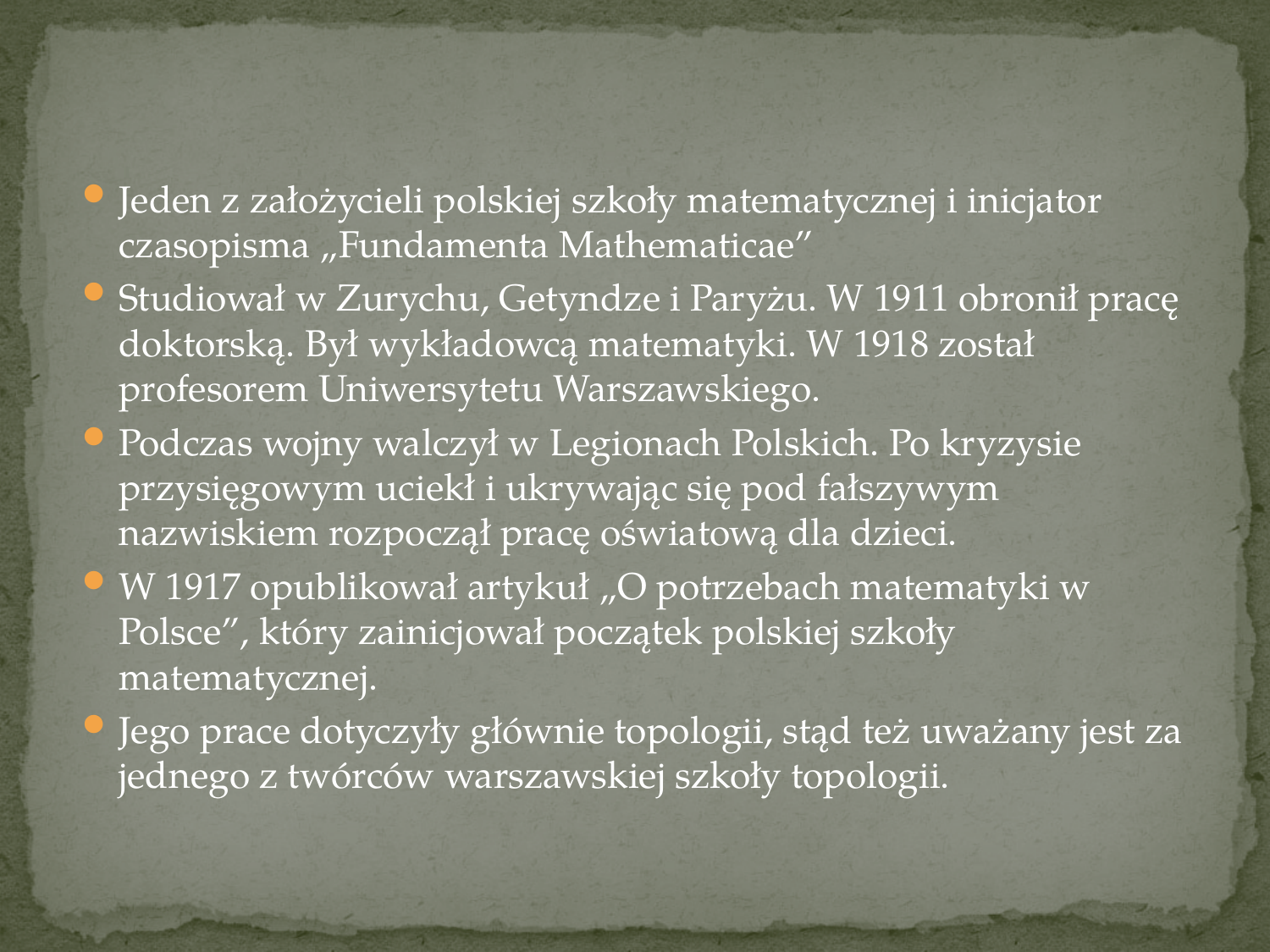

Jeden z założycieli polskiej szkoły matematycznej i inicjator czasopisma „Fundamenta Mathematicae”
Studiował w Zurychu, Getyndze i Paryżu. W 1911 obronił pracę doktorską. Był wykładowcą matematyki. W 1918 został profesorem Uniwersytetu Warszawskiego.
Podczas wojny walczył w Legionach Polskich. Po kryzysie przysięgowym uciekł i ukrywając się pod fałszywym nazwiskiem rozpoczął pracę oświatową dla dzieci.
W 1917 opublikował artykuł „O potrzebach matematyki w Polsce”, który zainicjował początek polskiej szkoły matematycznej.
Jego prace dotyczyły głównie topologii, stąd też uważany jest za jednego z twórców warszawskiej szkoły topologii.